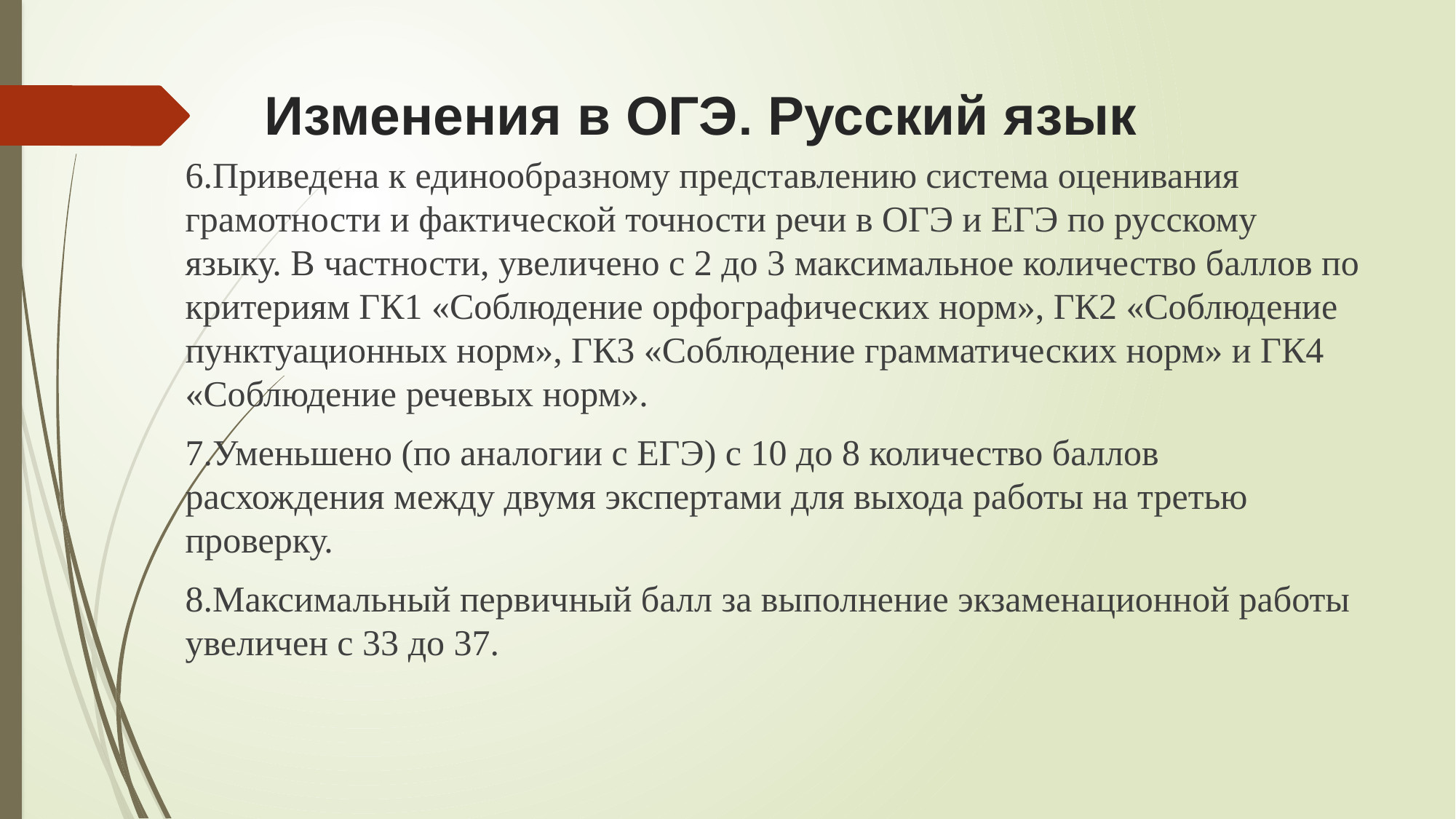

# Изменения в ОГЭ. Русский язык
6.Приведена к единообразному представлению система оценивания грамотности и фактической точности речи в ОГЭ и ЕГЭ по русскому языку. В частности, увеличено с 2 до 3 максимальное количество баллов по критериям ГК1 «Соблюдение орфографических норм», ГК2 «Соблюдение пунктуационных норм», ГК3 «Соблюдение грамматических норм» и ГК4 «Соблюдение речевых норм».
7.Уменьшено (по аналогии с ЕГЭ) с 10 до 8 количество баллов расхождения между двумя экспертами для выхода работы на третью проверку.
8.Максимальный первичный балл за выполнение экзаменационной работы увеличен с 33 до 37.